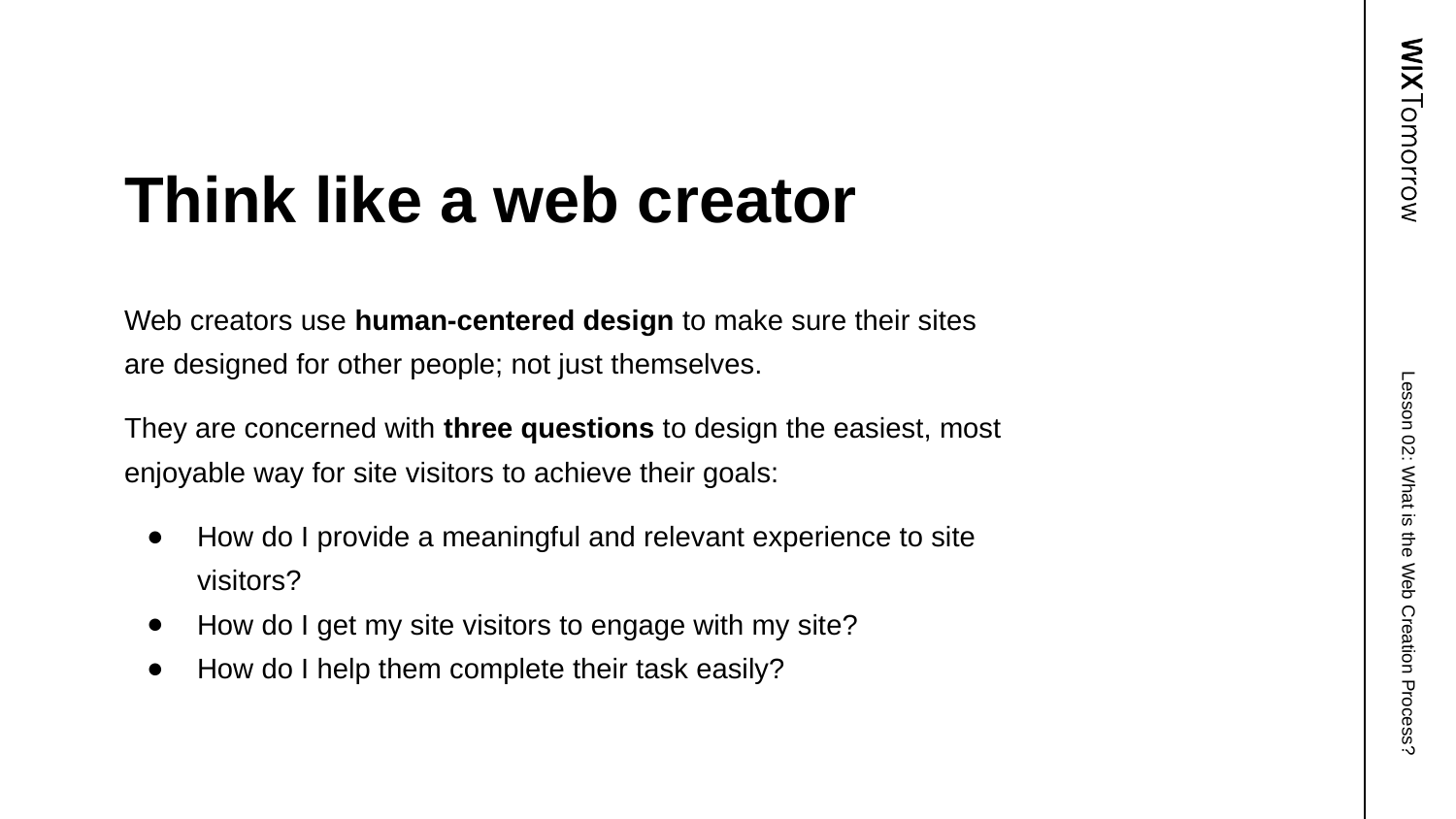

Think like a web creator
Web creators use human-centered design to make sure their sites are designed for other people; not just themselves.
They are concerned with three questions to design the easiest, most enjoyable way for site visitors to achieve their goals:
How do I provide a meaningful and relevant experience to site visitors?
How do I get my site visitors to engage with my site?
How do I help them complete their task easily?